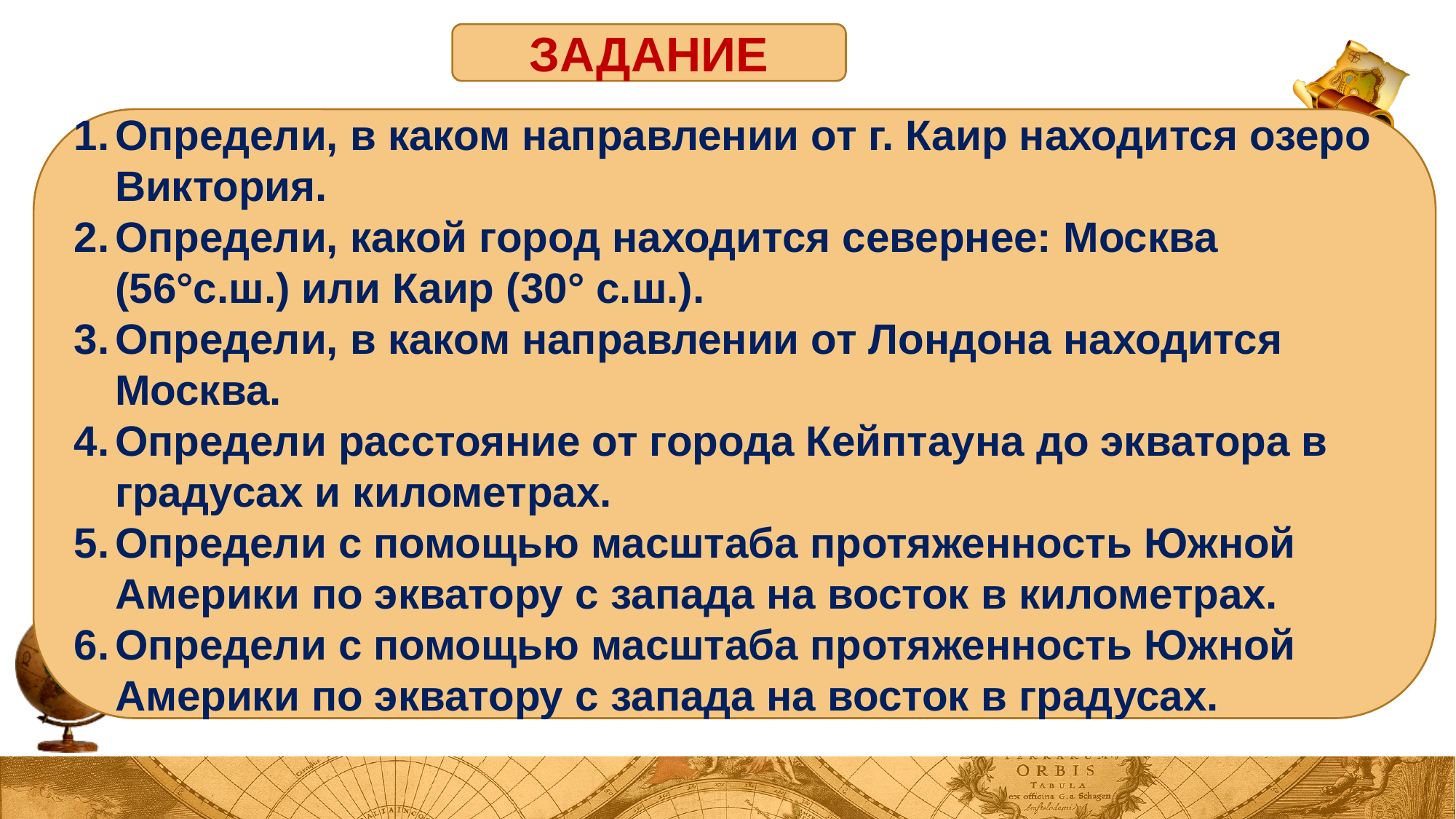

ЗАДАНИЕ
Определи, в каком направлении от г. Каир находится озеро Виктория.
Определи, какой город находится севернее: Москва (56°с.ш.) или Каир (30° с.ш.).
Определи, в каком направлении от Лондона находится Москва.
Определи расстояние от города Кейптауна до экватора в градусах и километрах.
Определи с помощью масштаба протяженность Южной Америки по экватору с запада на восток в километрах.
Определи с помощью масштаба протяженность Южной Америки по экватору с запада на восток в градусах.